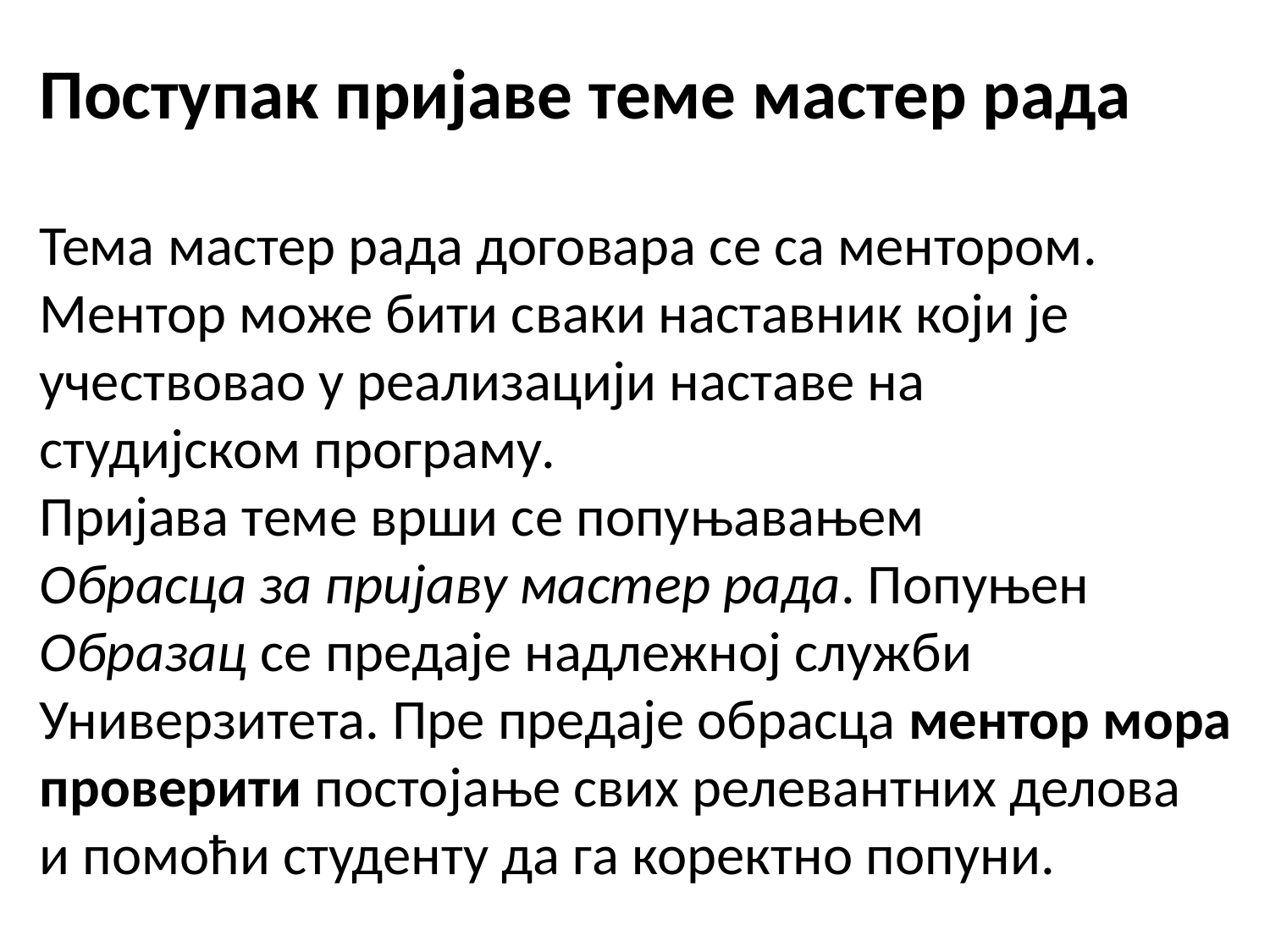

Поступак пријаве теме мастер рада

Тема мастер рада договара се са ментором.
Ментор може бити сваки наставник који је
учествовао у реализацији наставе на
студијском програму.
Пријава теме врши се попуњавањем
Обрасца за пријаву мастер рада. Попуњен
Образац се предаје надлежној служби
Универзитета. Пре предаје обрасца ментор мора
проверити постојање свих релевантних делова
и помоћи студенту да га коректно попуни.